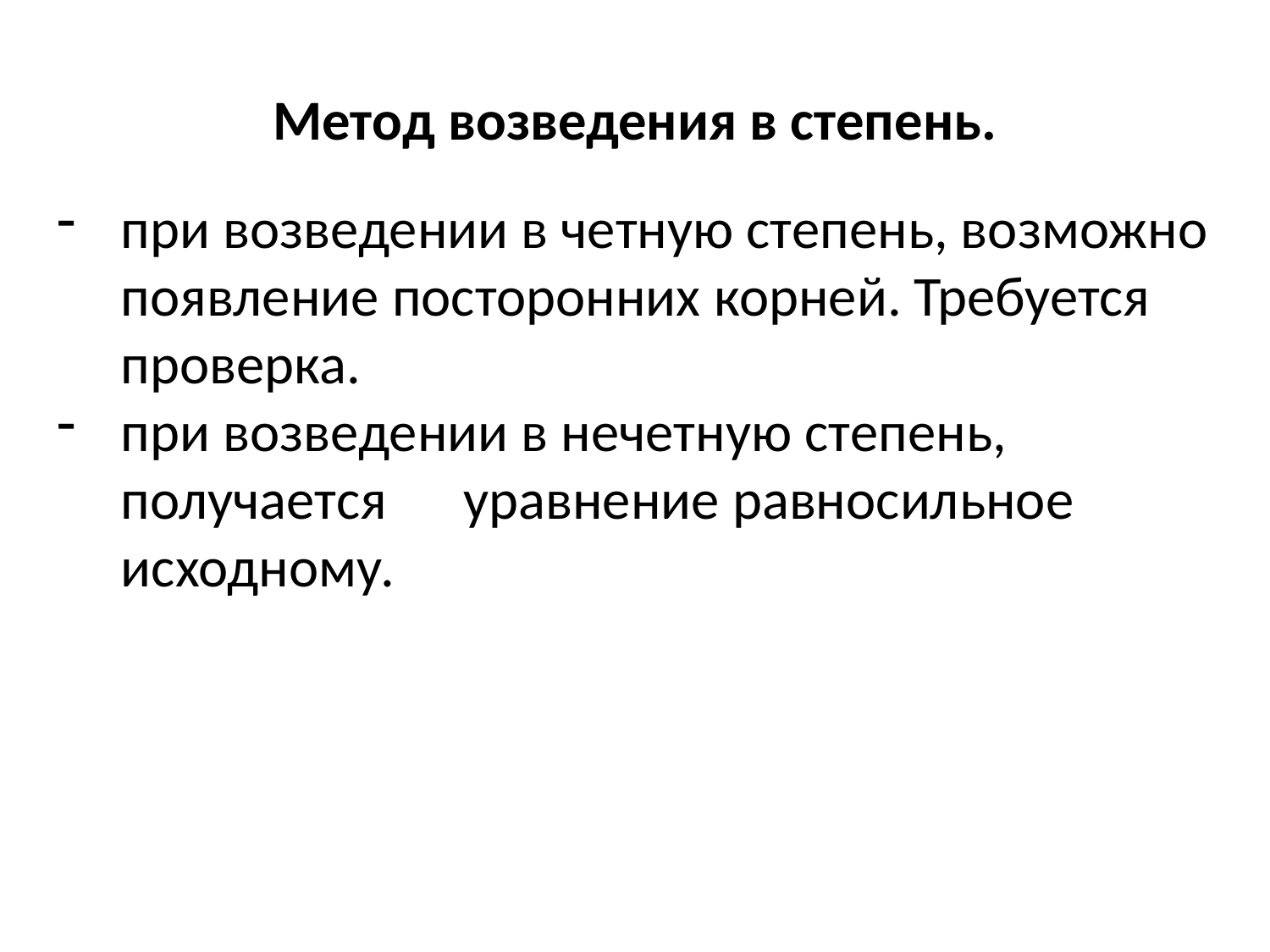

# Метод возведения в степень.
при возведении в четную степень, возможно появление посторонних корней. Требуется проверка.
при возведении в нечетную степень, получается      уравнение равносильное исходному.